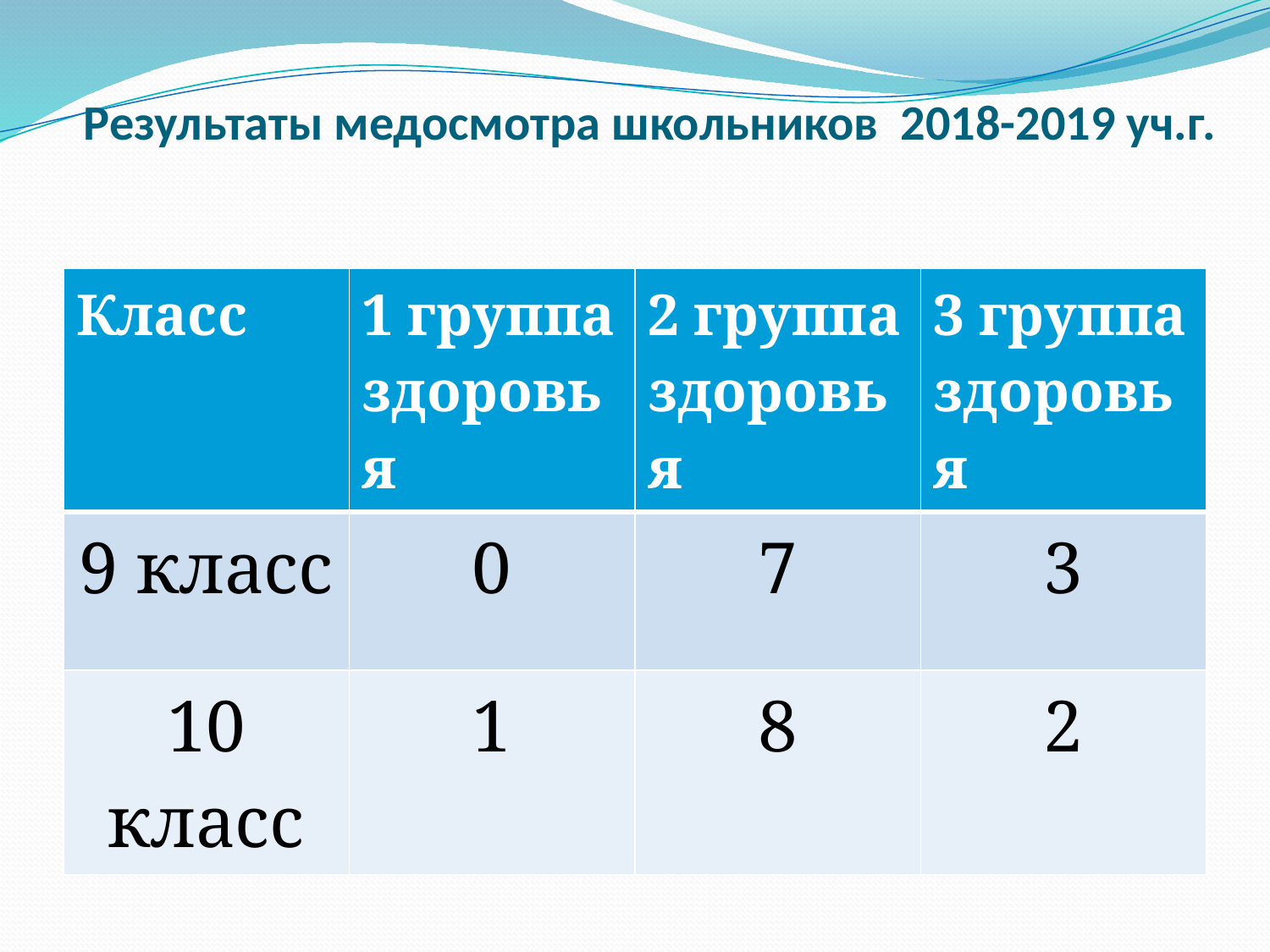

# Результаты медосмотра школьников  2018-2019 уч.г.
| Класс | 1 группа здоровья | 2 группа здоровья | 3 группа здоровья |
| --- | --- | --- | --- |
| 9 класс | 0 | 7 | 3 |
| 10 класс | 1 | 8 | 2 |